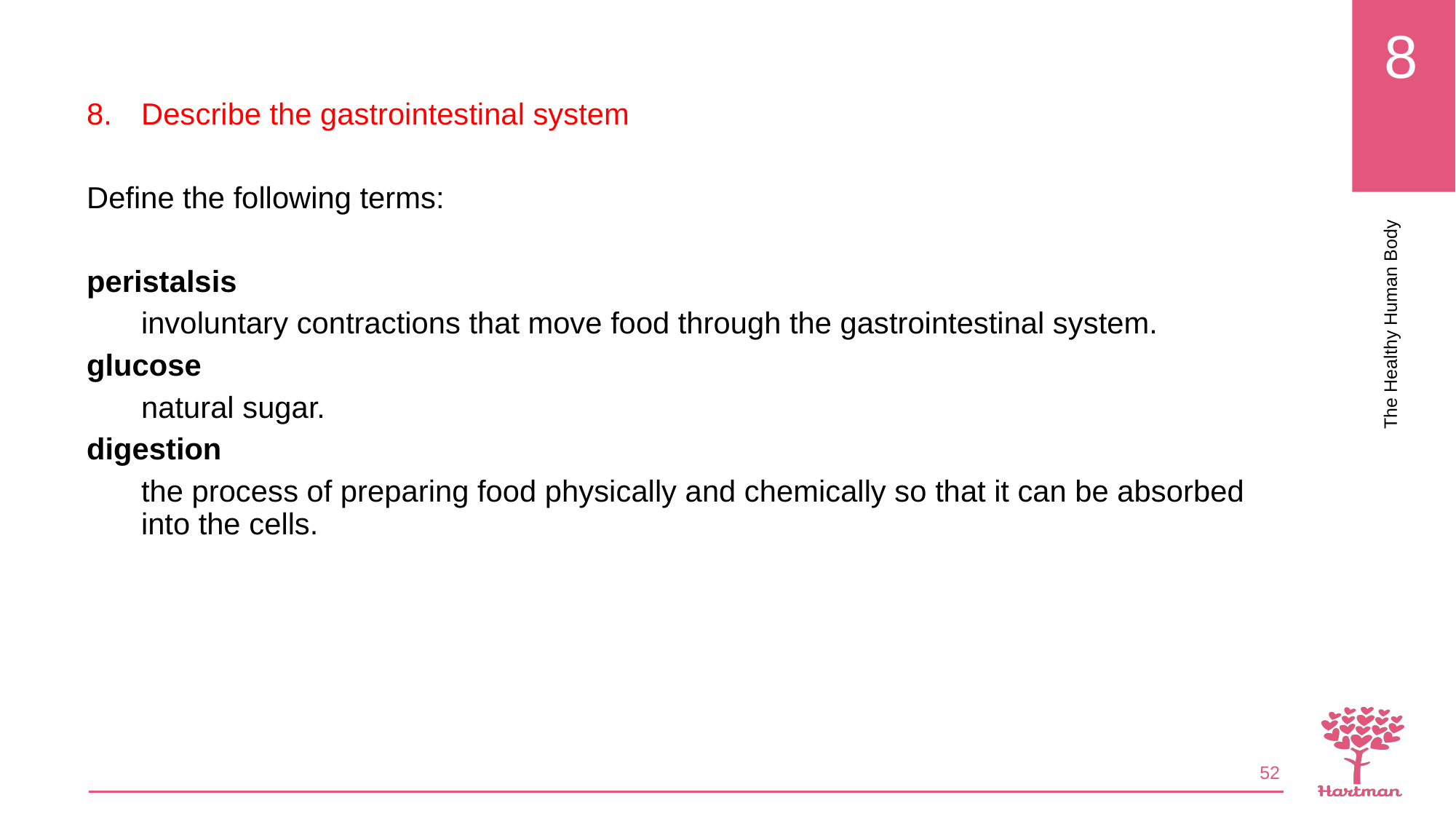

Describe the gastrointestinal system

Define the following terms:

peristalsis
involuntary contractions that move food through the gastrointestinal system.
glucose
natural sugar.
digestion
the process of preparing food physically and chemically so that it can be absorbed into the cells.

52